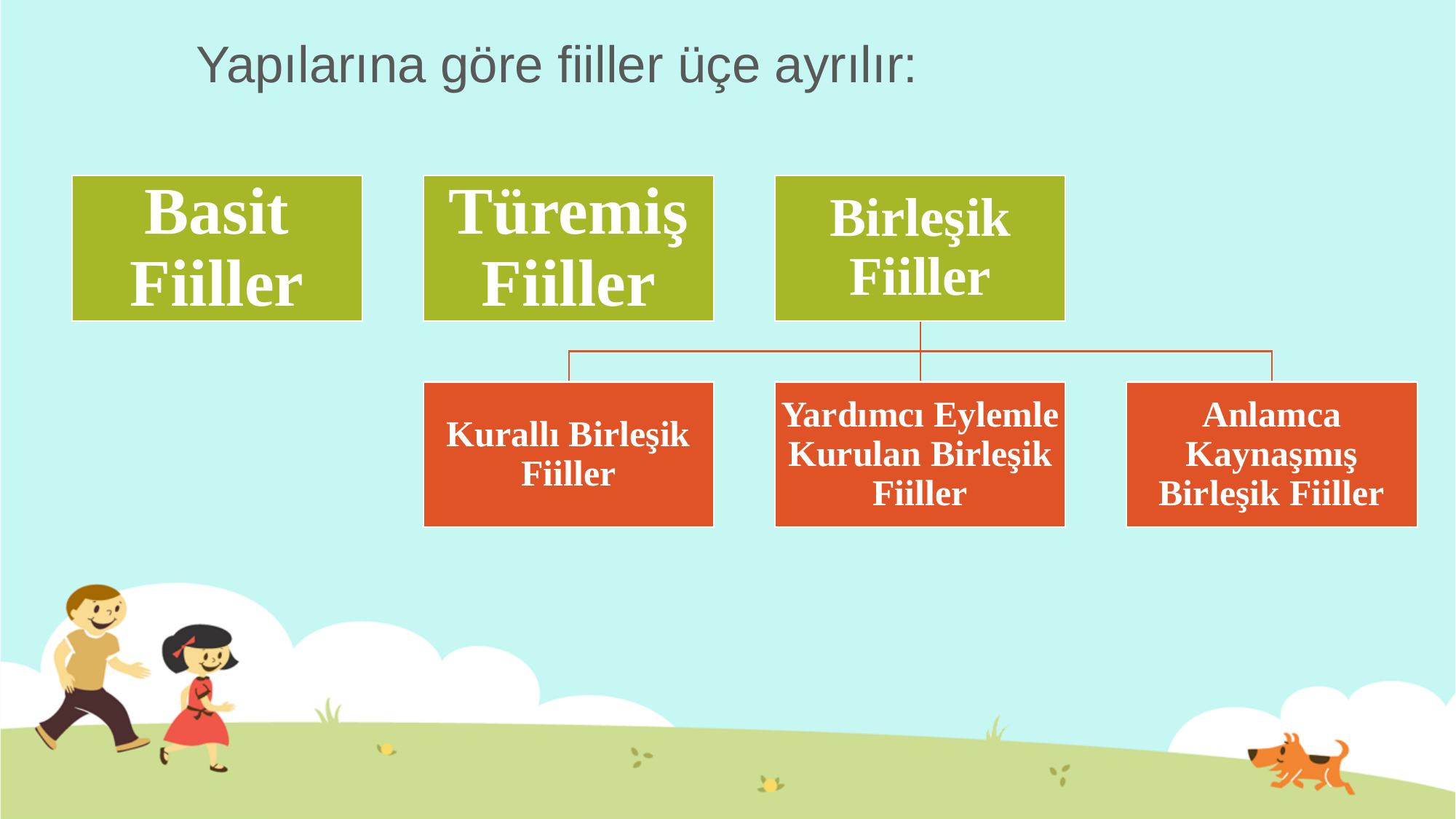

Basit Fiiller
Türemiş Fiiller
Birleşik Fiiller
Kurallı Birleşik Fiiller
Yardımcı Eylemle Kurulan Birleşik Fiiller
Anlamca Kaynaşmış Birleşik Fiiller
# Yapılarına göre fiiller üçe ayrılır: